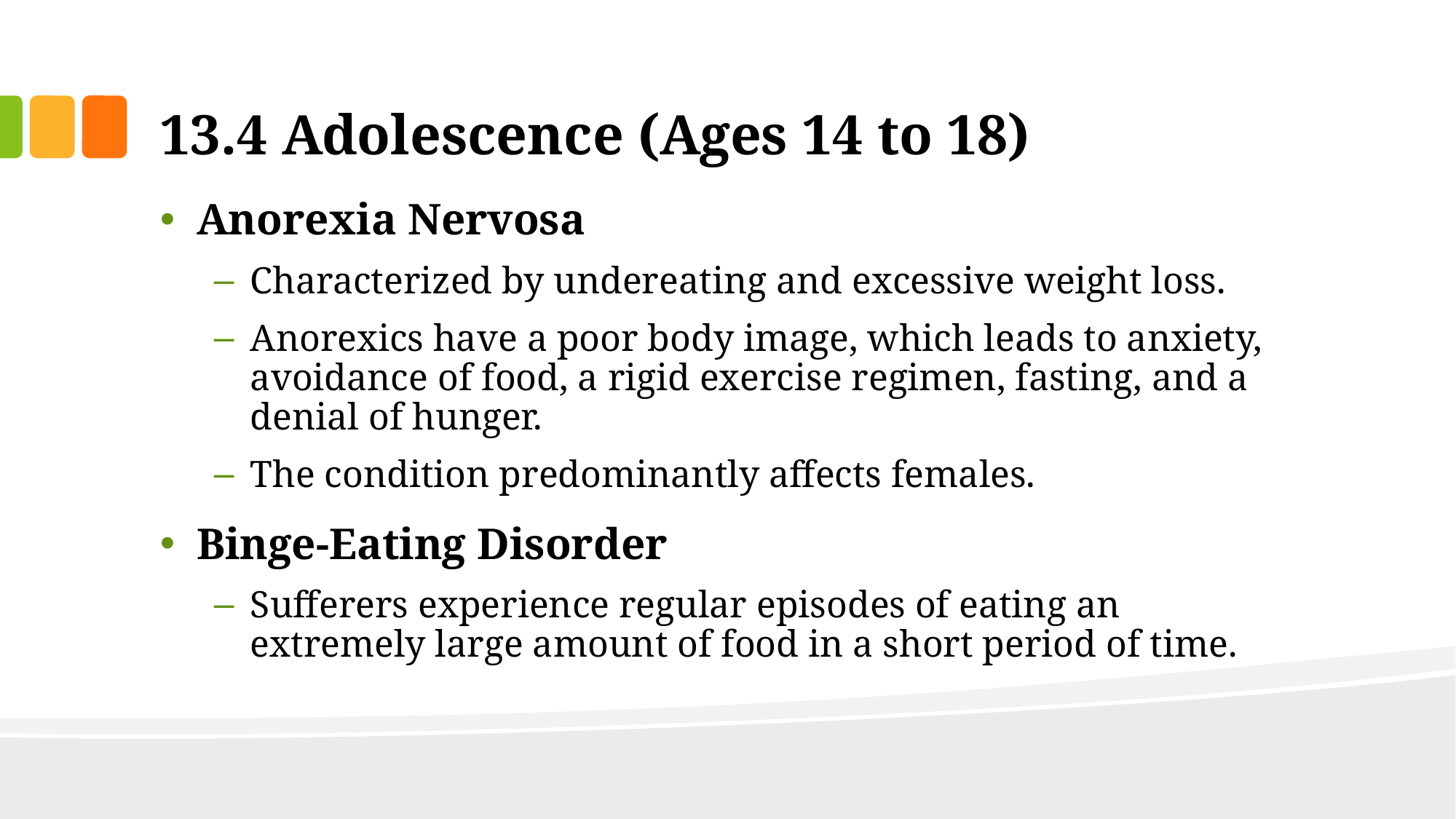

# 13.4 Adolescence (Ages 14 to 18)
Anorexia Nervosa
Characterized by undereating and excessive weight loss.
Anorexics have a poor body image, which leads to anxiety, avoidance of food, a rigid exercise regimen, fasting, and a denial of hunger.
The condition predominantly affects females.
Binge-Eating Disorder
Sufferers experience regular episodes of eating an extremely large amount of food in a short period of time.